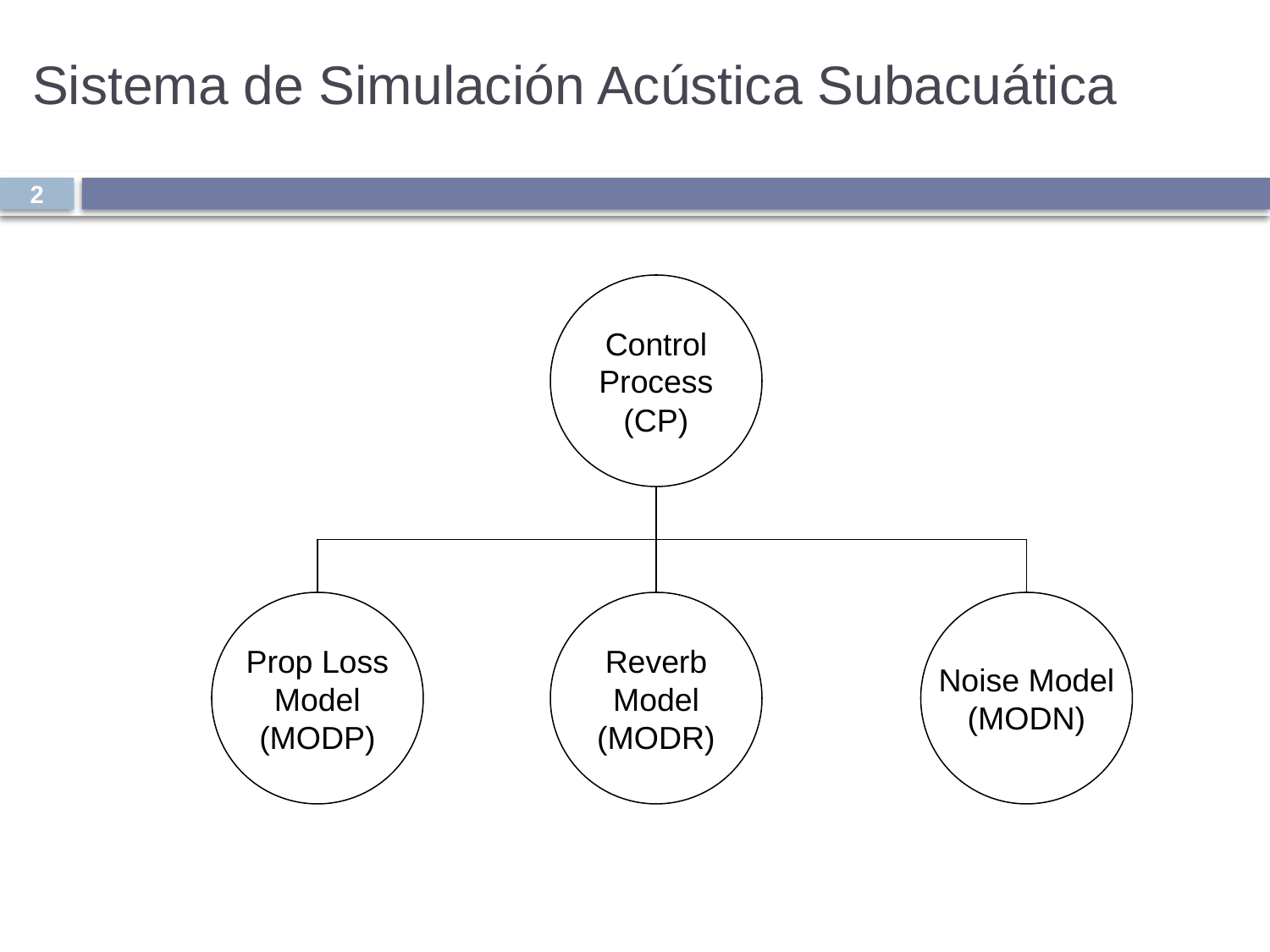

# Sistema de Simulación Acústica Subacuática
2
Control
Process
(CP)
Prop Loss
Model
(MODP)
Reverb
Model
(MODR)
Noise Model
(MODN)